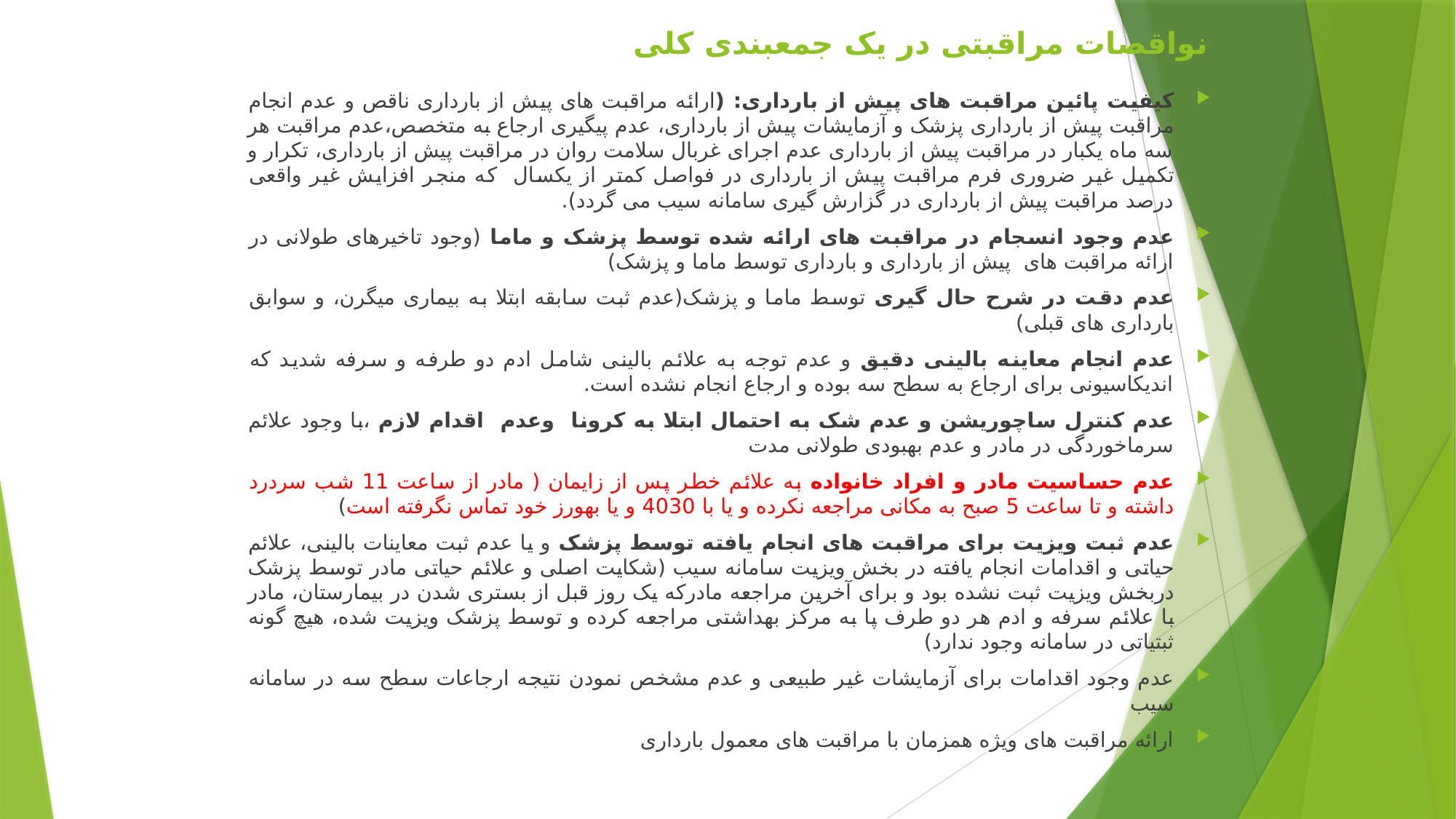

# نواقصات مراقبتی در یک جمعبندی کلی
کیفیت پائین مراقبت های پیش از بارداری: (ارائه مراقبت های پیش از بارداری ناقص و عدم انجام مراقبت پیش از بارداری پزشک و آزمایشات پیش از بارداری، عدم پیگیری ارجاع به متخصص،عدم مراقبت هر سه ماه یکبار در مراقبت پیش از بارداری عدم اجرای غربال سلامت روان در مراقبت پیش از بارداری، تکرار و تکمیل غیر ضروری فرم مراقبت پیش از بارداری در فواصل کمتر از یکسال  که منجر افزایش غیر واقعی درصد مراقبت پیش از بارداری در گزارش گیری سامانه سیب می گردد).
عدم وجود انسجام در مراقبت های ارائه شده توسط پزشک و ماما (وجود تاخیرهای طولانی در ارائه مراقبت های  پیش از بارداری و بارداری توسط ماما و پزشک)
عدم دقت در شرح حال گیری توسط ماما و پزشک(عدم ثبت سابقه ابتلا به بیماری میگرن، و سوابق بارداری های قبلی)
عدم انجام معاینه بالینی دقیق و عدم توجه به علائم بالینی شامل ادم دو طرفه و سرفه شدید که اندیکاسیونی برای ارجاع به سطح سه بوده و ارجاع انجام نشده است.
عدم کنترل ساچوریشن و عدم شک به احتمال ابتلا به کرونا  وعدم  اقدام لازم ،با وجود علائم سرماخوردگی در مادر و عدم بهبودی طولانی مدت
عدم حساسیت مادر و افراد خانواده به علائم خطر پس از زایمان ( مادر از ساعت 11 شب سردرد داشته و تا ساعت 5 صبح به مکانی مراجعه نکرده و یا با 4030 و یا بهورز خود تماس نگرفته است)
عدم ثبت ویزیت برای مراقبت های انجام یافته توسط پزشک و یا عدم ثبت معاینات بالینی، علائم حیاتی و اقدامات انجام یافته در بخش ویزیت سامانه سیب (شکایت اصلی و علائم حیاتی مادر توسط پزشک دربخش ویزیت ثبت نشده بود و برای آخرین مراجعه مادرکه یک روز قبل از بستری شدن در بیمارستان، مادر با علائم سرفه و ادم هر دو طرف پا به مرکز بهداشتی مراجعه کرده و توسط پزشک ویزیت شده، هیچ گونه ثبتیاتی در سامانه وجود ندارد)
عدم وجود اقدامات برای آزمایشات غیر طبیعی و عدم مشخص نمودن نتیجه ارجاعات سطح سه در سامانه سیب
ارائه مراقبت های ویژه همزمان با مراقبت های معمول بارداری